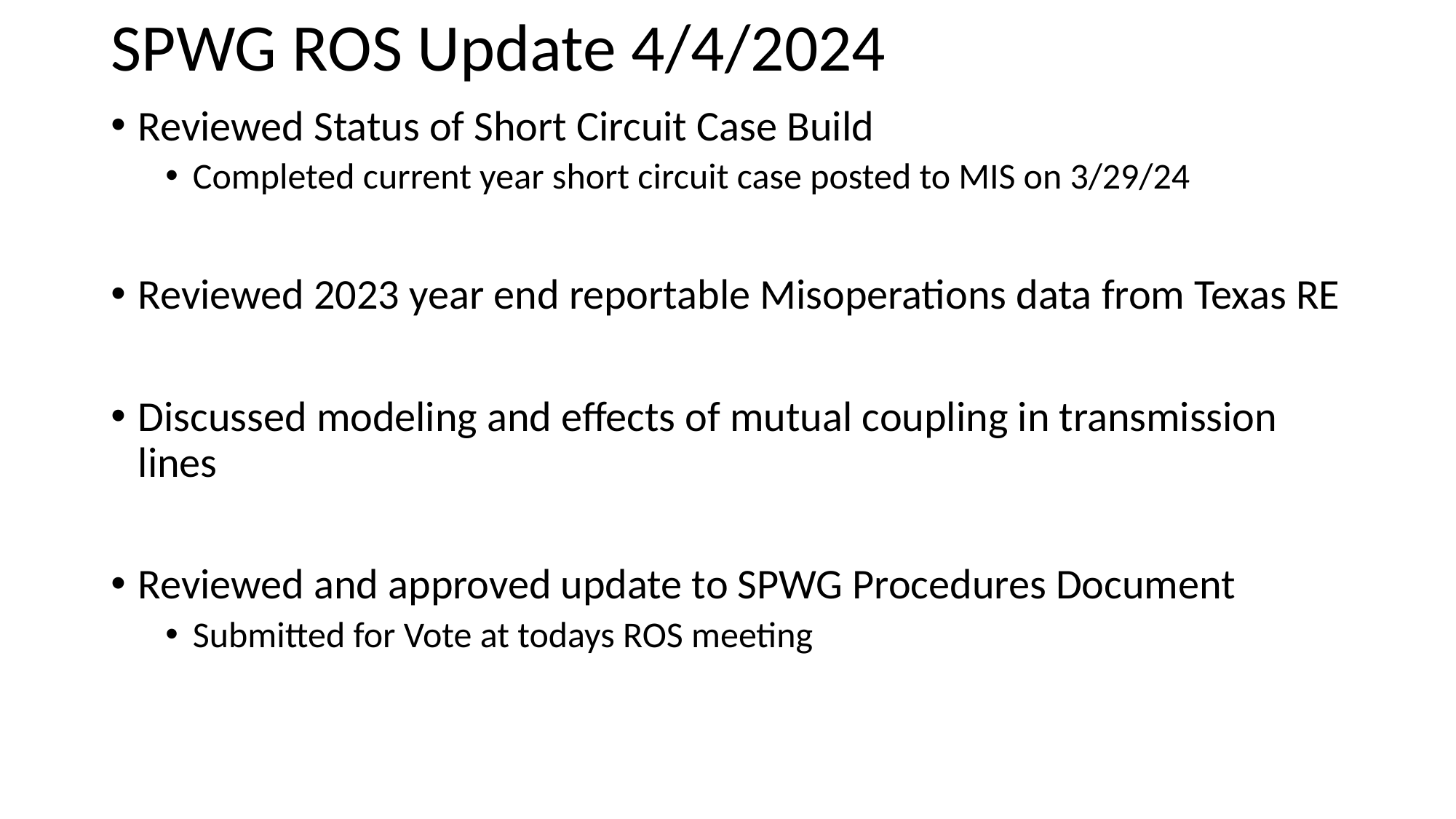

# SPWG ROS Update 4/4/2024
Reviewed Status of Short Circuit Case Build
Completed current year short circuit case posted to MIS on 3/29/24

Reviewed 2023 year end reportable Misoperations data from Texas RE

Discussed modeling and effects of mutual coupling in transmission lines

Reviewed and approved update to SPWG Procedures Document
Submitted for Vote at todays ROS meeting